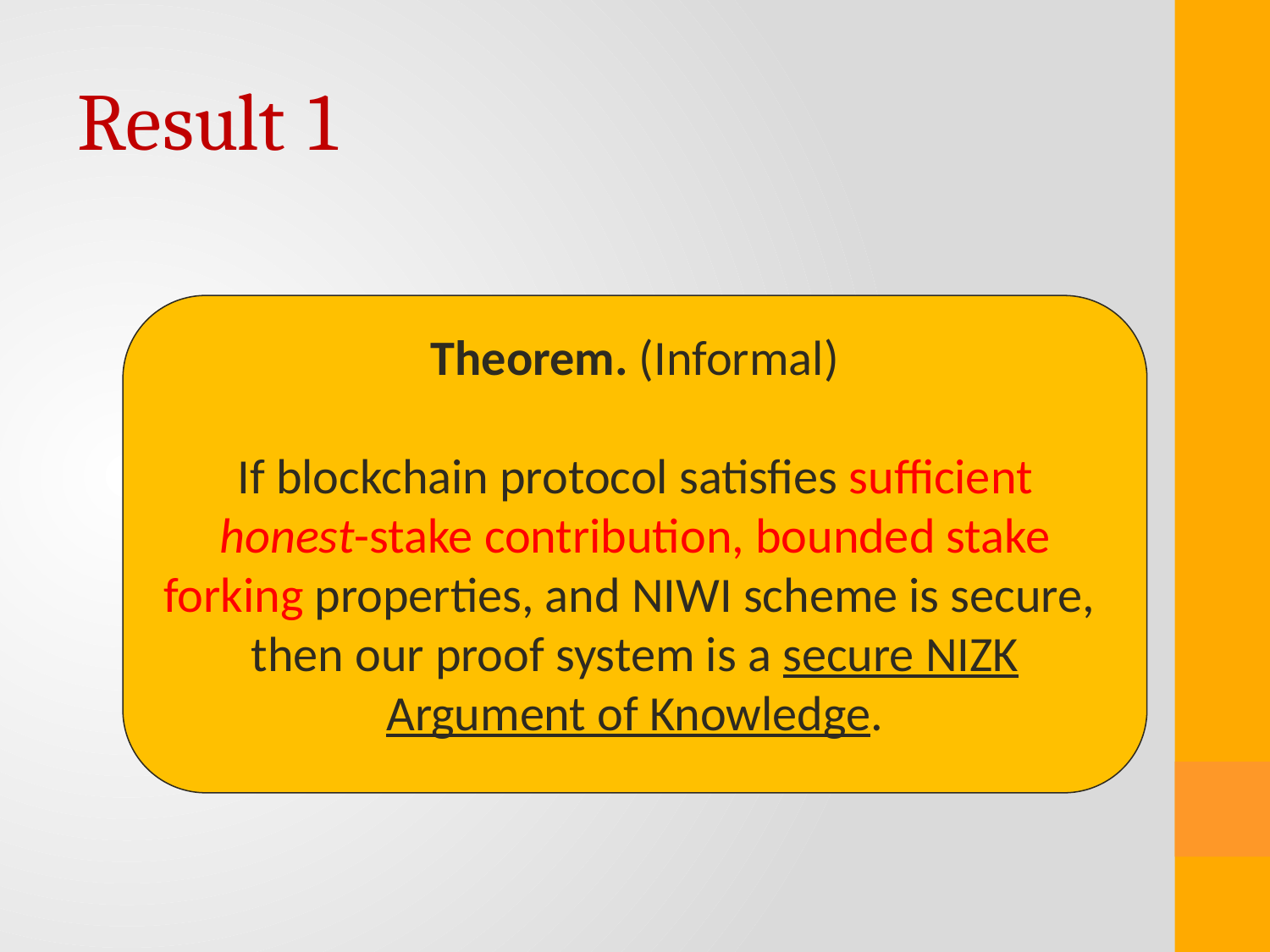

# Result 1

Theorem. (Informal)

If blockchain protocol satisfies sufficient honest-stake contribution, bounded stake forking properties, and NIWI scheme is secure,
then our proof system is a secure NIZK Argument of Knowledge.